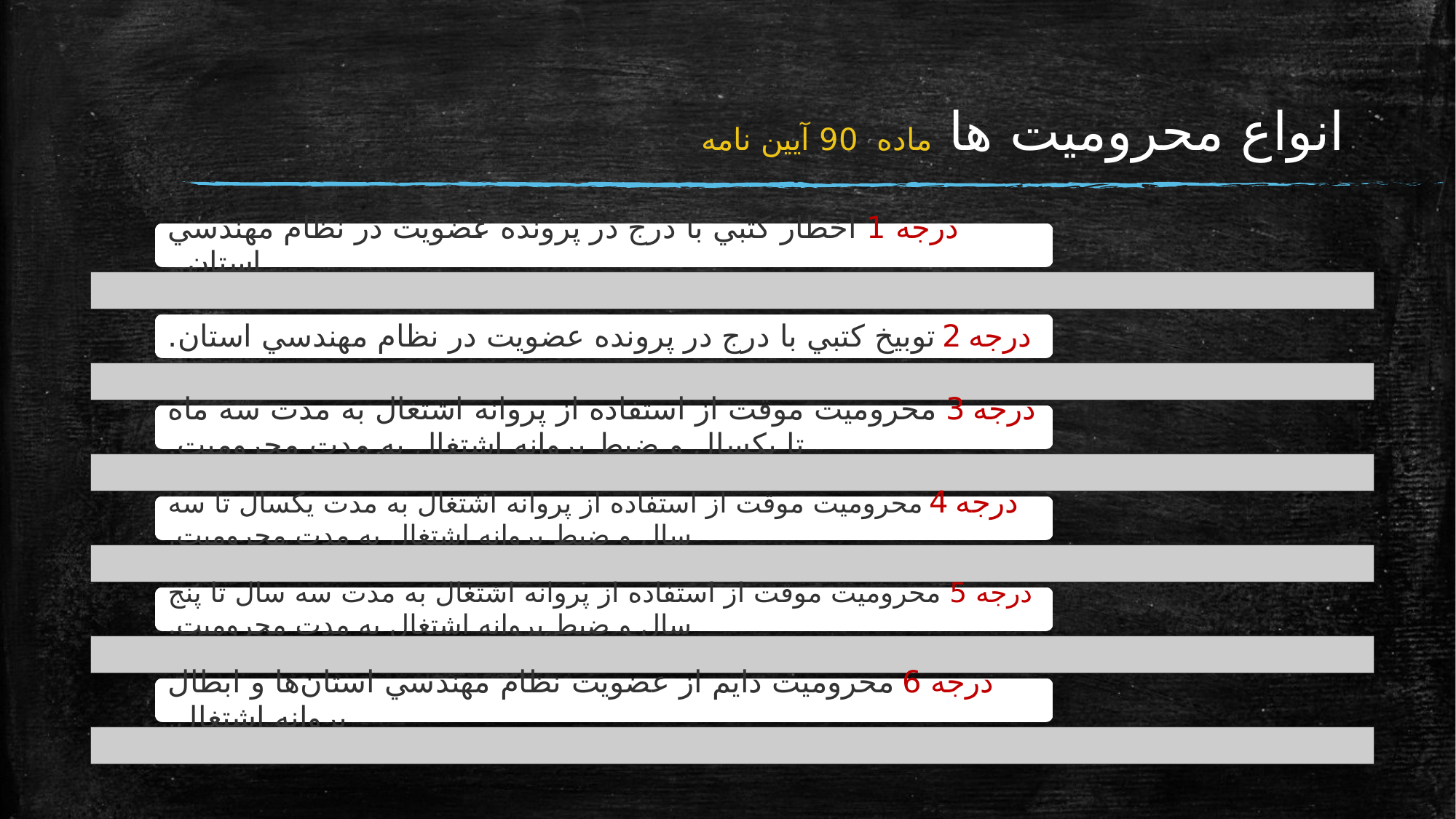

# انواع محرومیت ها ماده  90 آیین نامه
درﺟﻪ 1 اﺧﻄﺎر ﻛﺘﺒﻲ ﺑﺎ درج در ﭘﺮوﻧﺪه ﻋﻀﻮﻳﺖ در ﻧﻈﺎم ﻣﻬﻨﺪﺳﻲ اﺳﺘﺎن.
درﺟﻪ 2 ﺗﻮﺑﻴﺦ ﻛﺘﺒﻲ ﺑﺎ درج در ﭘﺮوﻧﺪه ﻋﻀﻮﻳﺖ در ﻧﻈﺎم ﻣﻬﻨﺪﺳﻲ اﺳﺘﺎن.
درﺟﻪ 3 ﻣﺤﺮوﻣﻴﺖ ﻣﻮﻗﺖ از اﺳﺘﻔﺎده از ﭘﺮواﻧﻪ اﺷﺘﻐﺎل ﺑﻪ ﻣﺪت ﺳﻪ ﻣﺎه ﺗﺎ ﻳﻜﺴﺎل و ﺿﺒﻂ ﭘﺮواﻧﻪ اﺷﺘﻐﺎل ﺑﻪ ﻣﺪت ﻣﺤﺮوﻣﻴﺖ.
درﺟﻪ 4 ﻣﺤﺮوﻣﻴﺖ ﻣﻮﻗﺖ از اﺳﺘﻔﺎده از ﭘﺮواﻧﻪ اﺷﺘﻐﺎل ﺑﻪ ﻣﺪت ﻳﻜﺴﺎل ﺗﺎ ﺳﻪ ﺳﺎل و ﺿﺒﻂ ﭘﺮواﻧﻪ اﺷﺘﻐﺎل ﺑﻪ ﻣﺪت ﻣﺤﺮوﻣﻴﺖ.
درﺟﻪ 5 ﻣﺤﺮوﻣﻴﺖ ﻣﻮﻗﺖ از اﺳﺘﻔﺎده از ﭘﺮواﻧﻪ اﺷﺘﻐﺎل ﺑﻪ ﻣﺪت ﺳﻪ ﺳﺎل ﺗﺎ ﭘﻨﺞ ﺳﺎل و ﺿﺒﻂ ﭘﺮواﻧﻪ اﺷﺘﻐﺎل ﺑﻪ ﻣﺪت ﻣﺤﺮوﻣﻴﺖ.
درﺟﻪ 6 ﻣﺤﺮوﻣﻴﺖ داﻳﻢ از ﻋﻀﻮﻳﺖ ﻧﻈﺎم ﻣﻬﻨﺪﺳﻲ اﺳﺘﺎنﻫﺎ و اﺑﻄﺎل ﭘﺮواﻧﻪ اﺷﺘﻐﺎل.